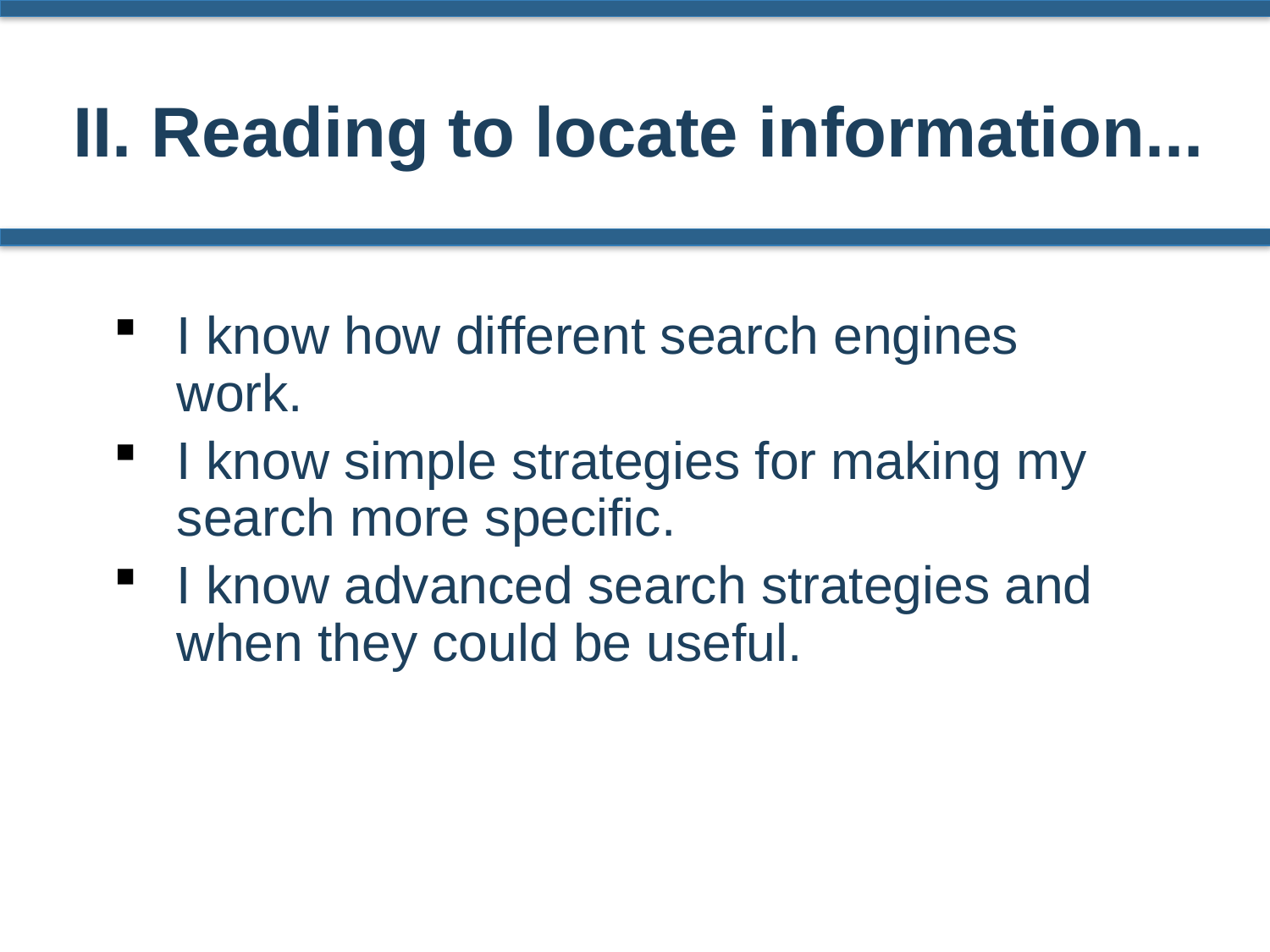

II. Reading to locate information...

I know how different search engines work.
I know simple strategies for making my search more specific.
I know advanced search strategies and when they could be useful.